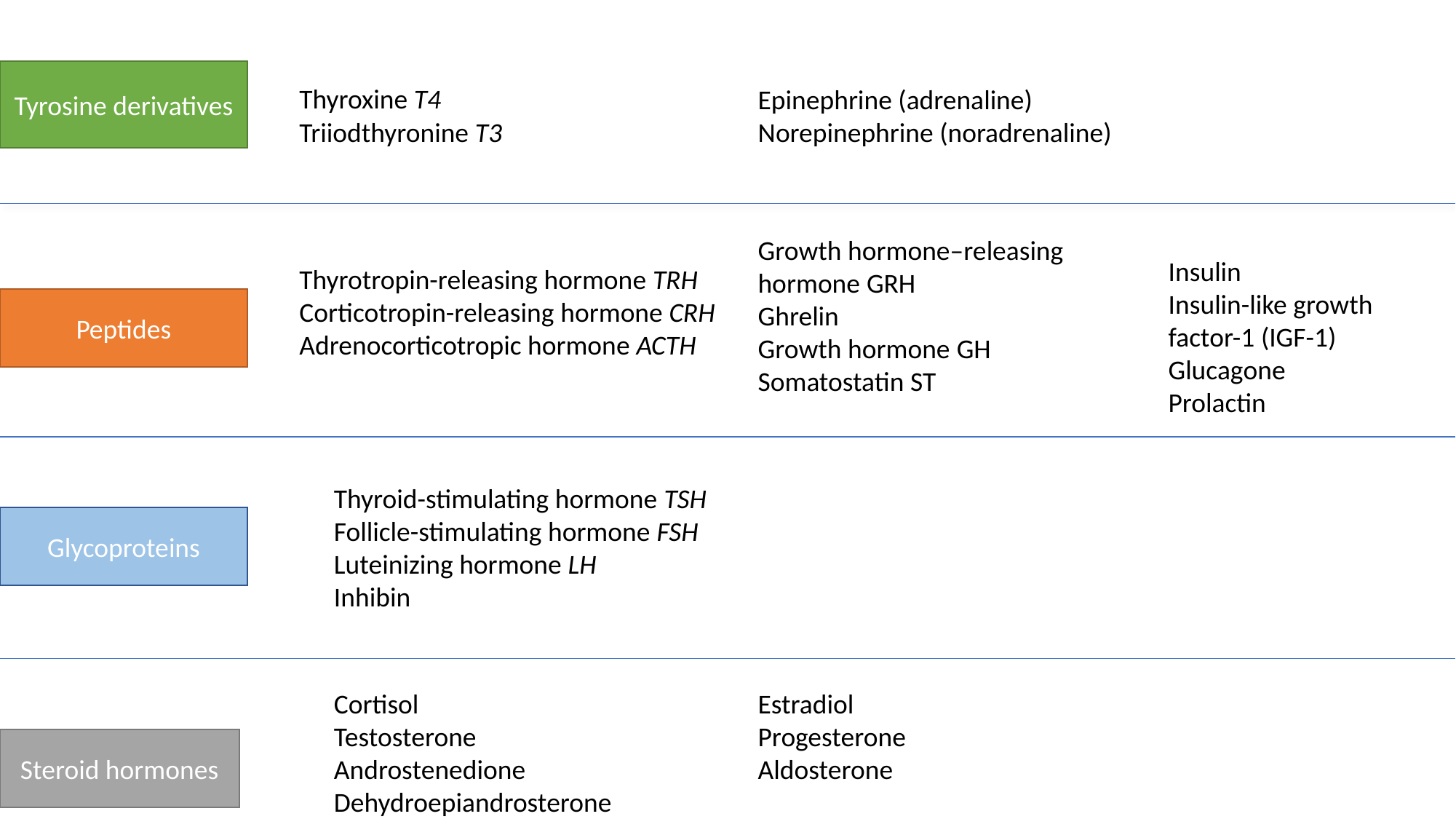

Thyroxine T4
Triiodthyronine T3
Epinephrine (adrenaline)
Norepinephrine (noradrenaline)
Tyrosine derivatives
Growth hormone–releasing hormone GRH
Ghrelin
Growth hormone GH
Somatostatin ST
Thyrotropin-releasing hormone TRH
Corticotropin-releasing hormone CRH
Adrenocorticotropic hormone ACTH
Gonadotropin-releasing hormone
Insulin
Insulin-like growth factor-1 (IGF-1)
Glucagone
Prolactin
Peptides
Thyroid-stimulating hormone TSH
Follicle-stimulating hormone FSH
Luteinizing hormone LH
Inhibin
Glycoproteins
Cortisol
Testosterone
Androstenedione
Dehydroepiandrosterone
Estradiol
Progesterone
Aldosterone
Steroid hormones